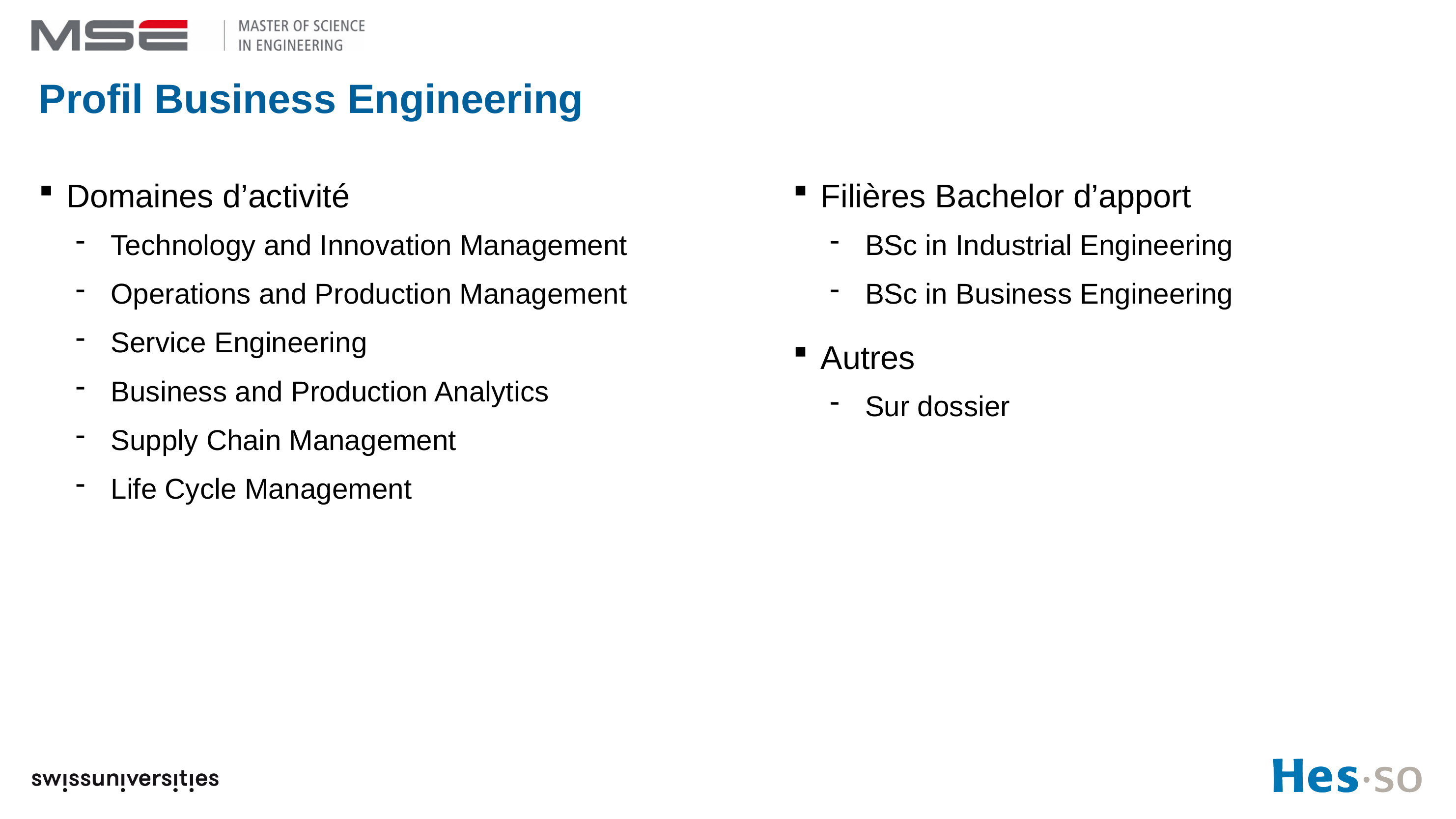

# Profil Business Engineering
Domaines d’activité
Technology and Innovation Management
Operations and Production Management
Service Engineering
Business and Production Analytics
Supply Chain Management
Life Cycle Management
Filières Bachelor d’apport
BSc in Industrial Engineering
BSc in Business Engineering
Autres
Sur dossier